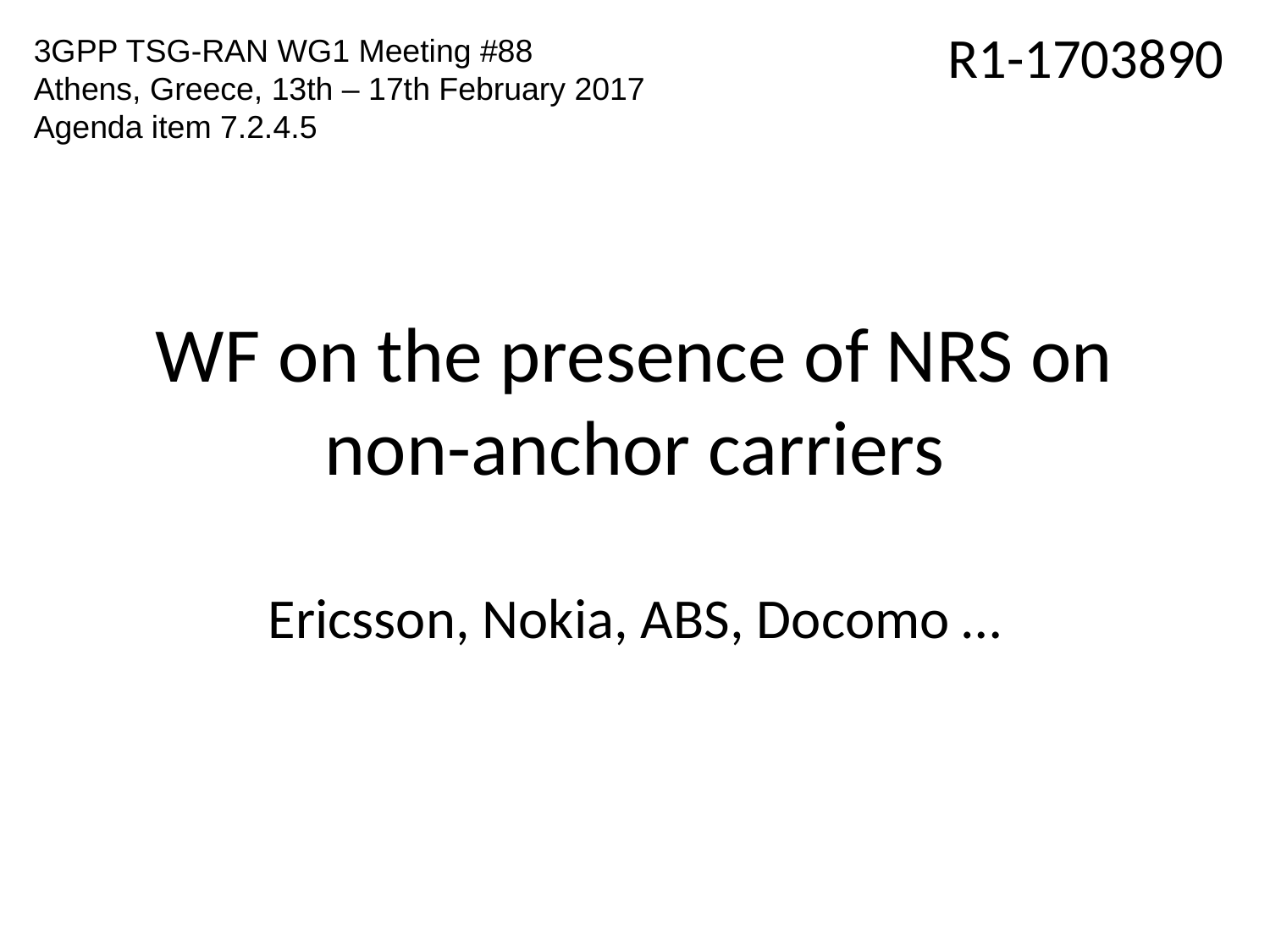

R1-1703890
3GPP TSG-RAN WG1 Meeting #88
Athens, Greece, 13th – 17th February 2017
Agenda item 7.2.4.5
# WF on the presence of NRS on non-anchor carriers
Ericsson, Nokia, ABS, Docomo …